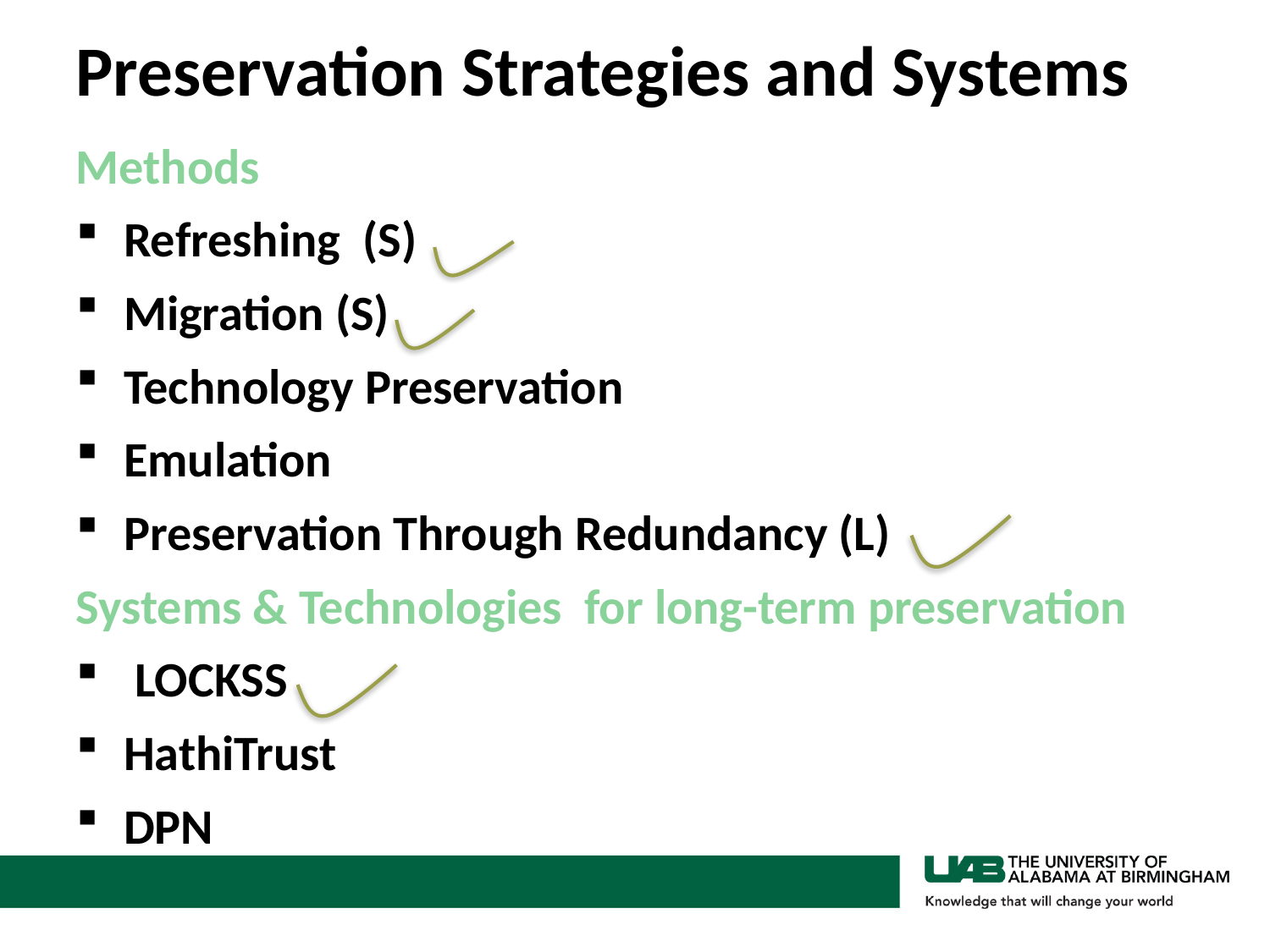

# Preservation Strategies and Systems
Methods
Refreshing  (S)
Migration (S)
Technology Preservation
Emulation
Preservation Through Redundancy (L)
Systems & Technologies  for long-term preservation
 LOCKSS
HathiTrust
DPN